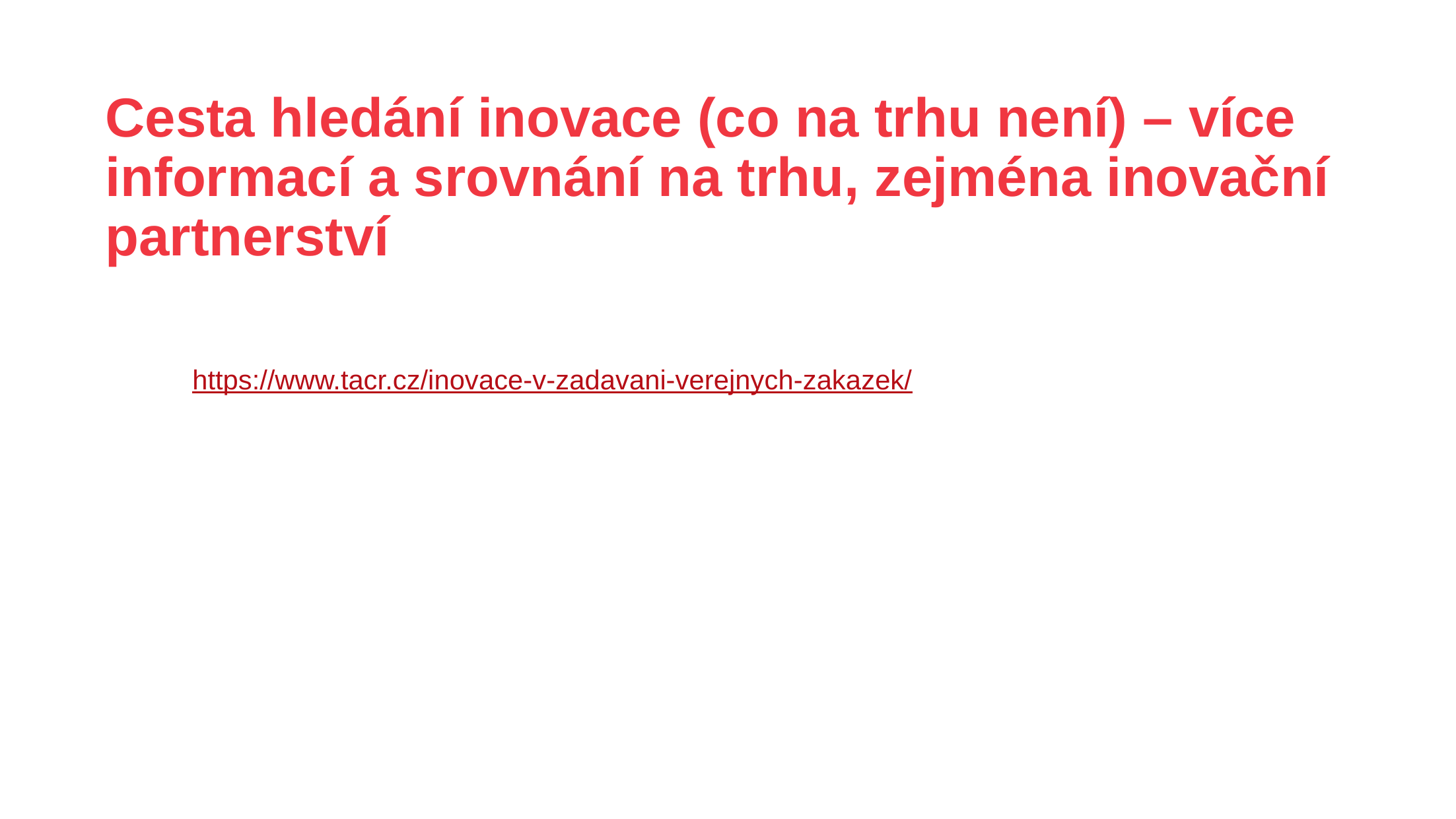

Cesta hledání inovace (co na trhu není) – více informací a srovnání na trhu, zejména inovační partnerství
https://www.tacr.cz/inovace-v-zadavani-verejnych-zakazek/